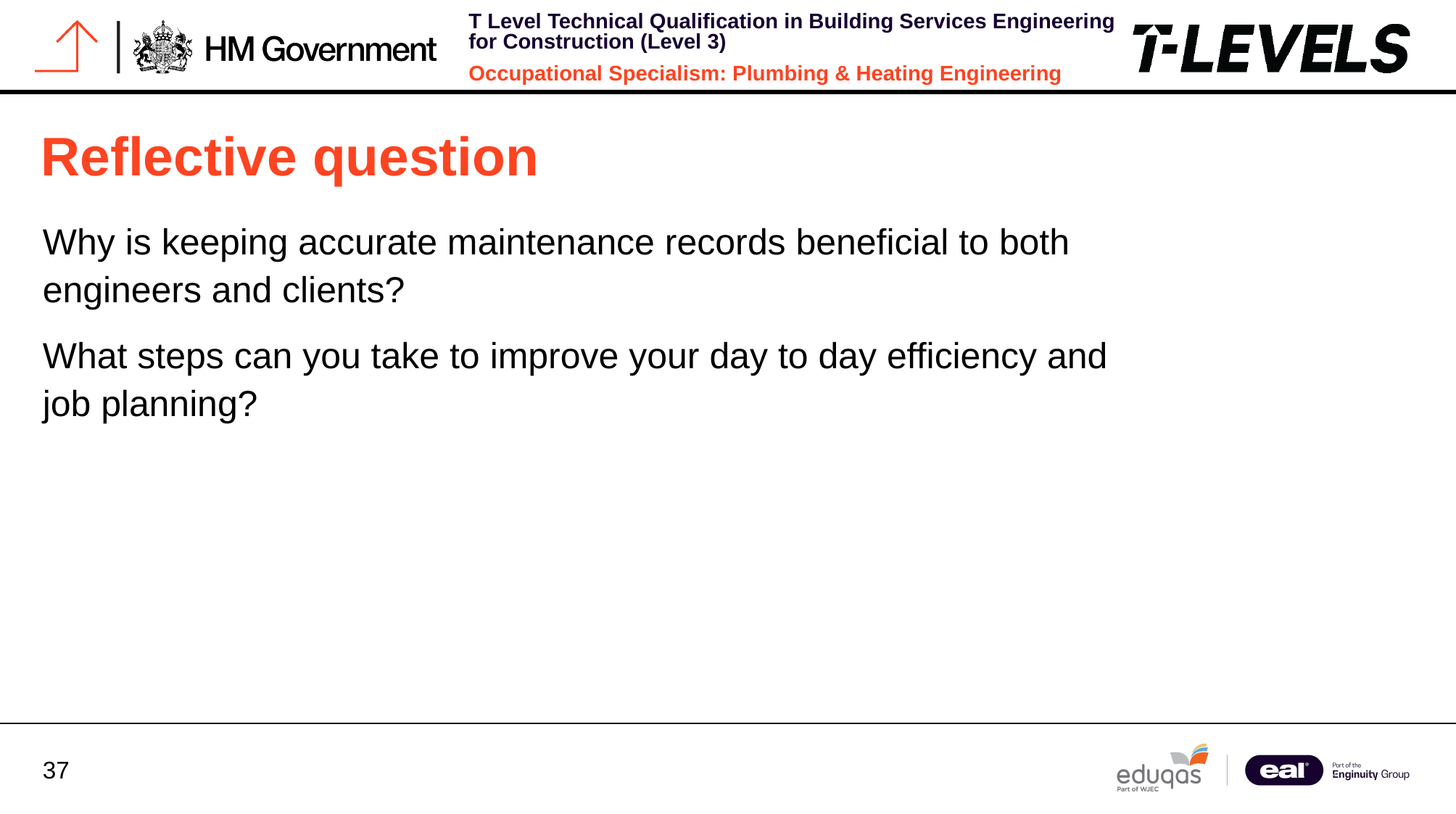

# Reflective question
Why is keeping accurate maintenance records beneficial to both engineers and clients?
What steps can you take to improve your day to day efficiency and job planning?